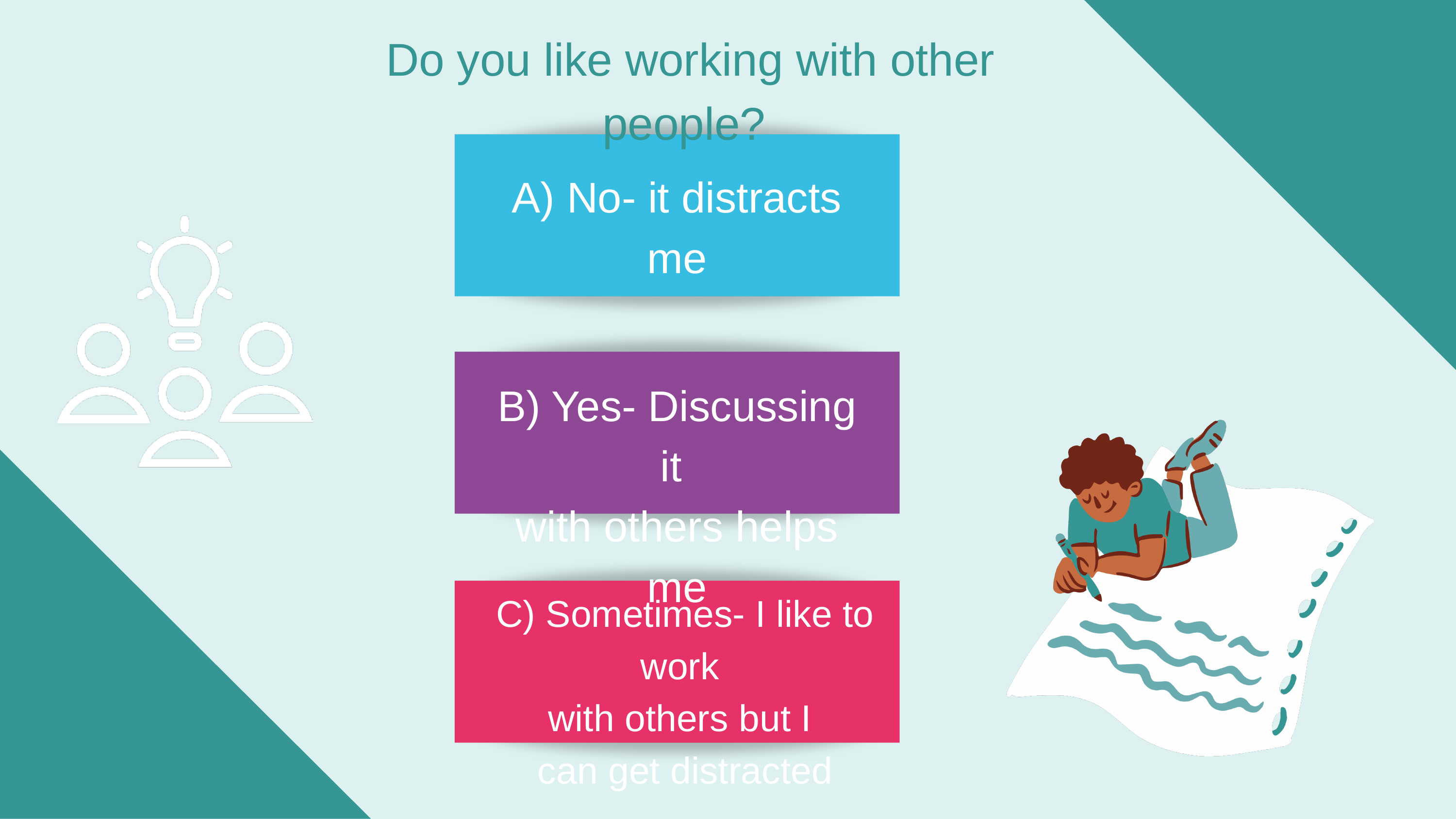

Do you like working with other people?

A) No- it distracts me

B) Yes- Discussing it
with others helps me

C) Sometimes- I like to work
with others but I
can get distracted